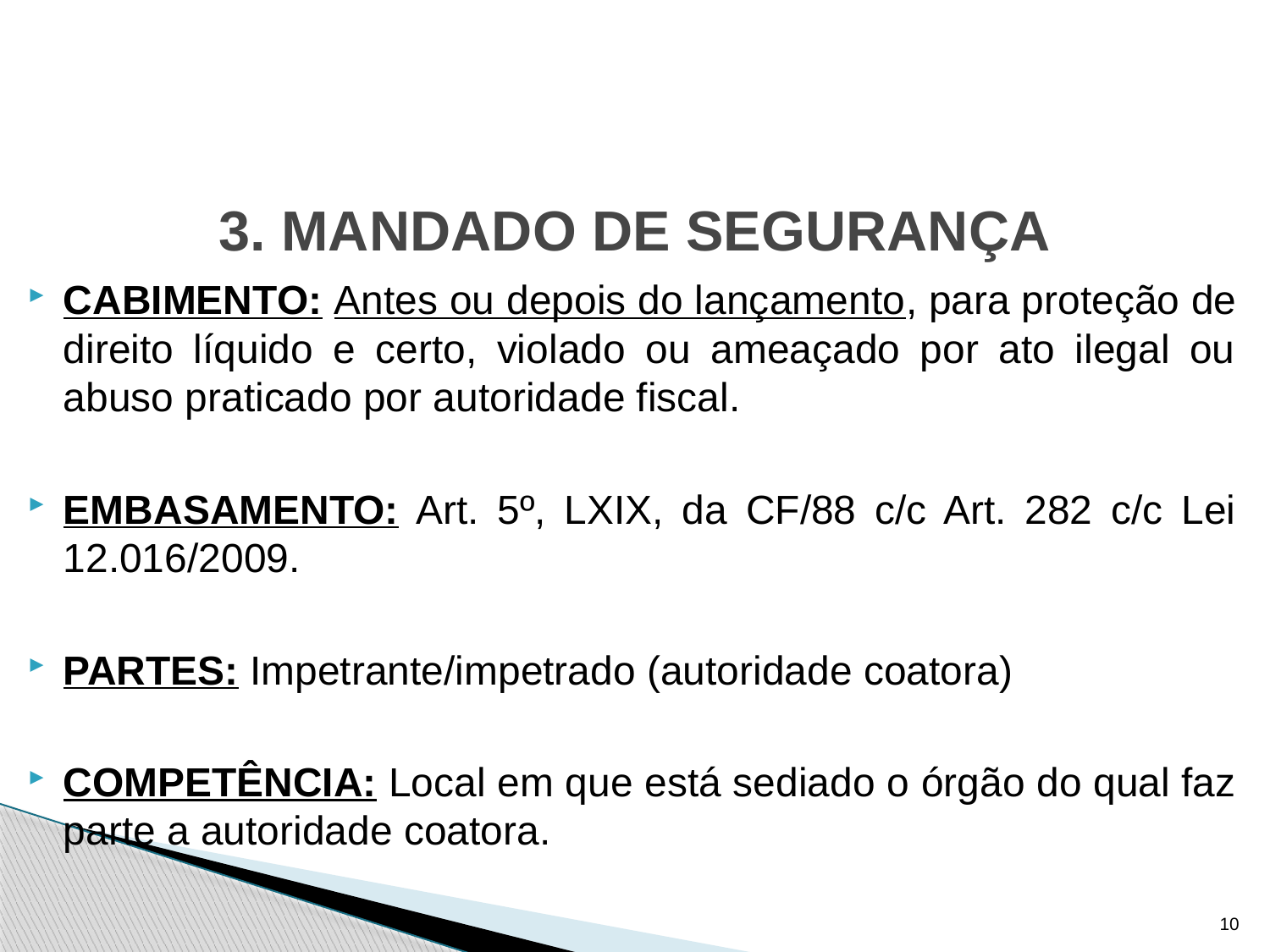

# 3. MANDADO DE SEGURANÇA
CABIMENTO: Antes ou depois do lançamento, para proteção de direito líquido e certo, violado ou ameaçado por ato ilegal ou abuso praticado por autoridade fiscal.
EMBASAMENTO: Art. 5º, LXIX, da CF/88 c/c Art. 282 c/c Lei 12.016/2009.
PARTES: Impetrante/impetrado (autoridade coatora)
COMPETÊNCIA: Local em que está sediado o órgão do qual faz parte a autoridade coatora.

10